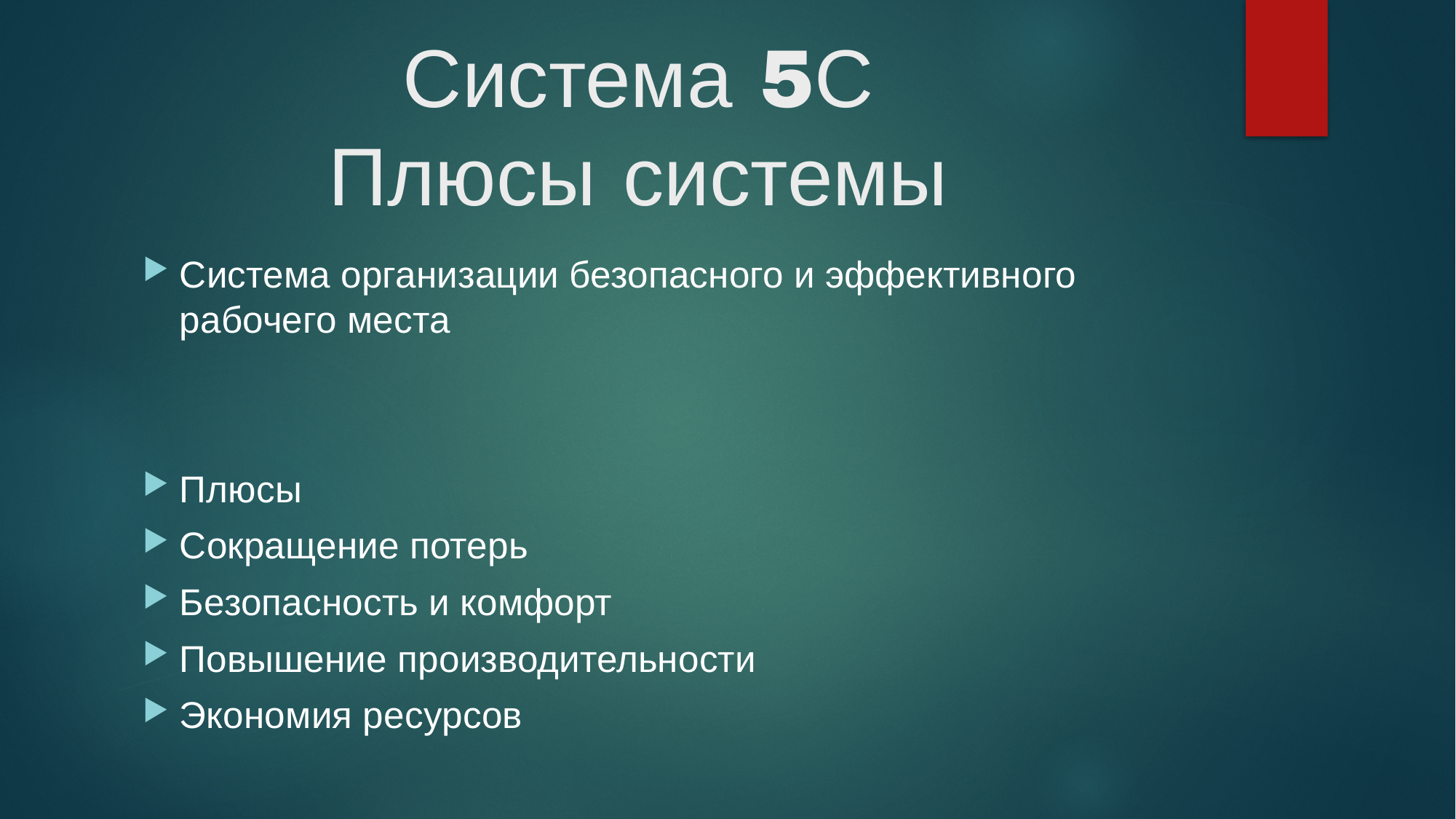

# Система 5С Плюсы системы
Система организации безопасного и эффективного рабочего места

Плюсы
Сокращение потерь
Безопасность и комфорт
Повышение производительности
Экономия ресурсов